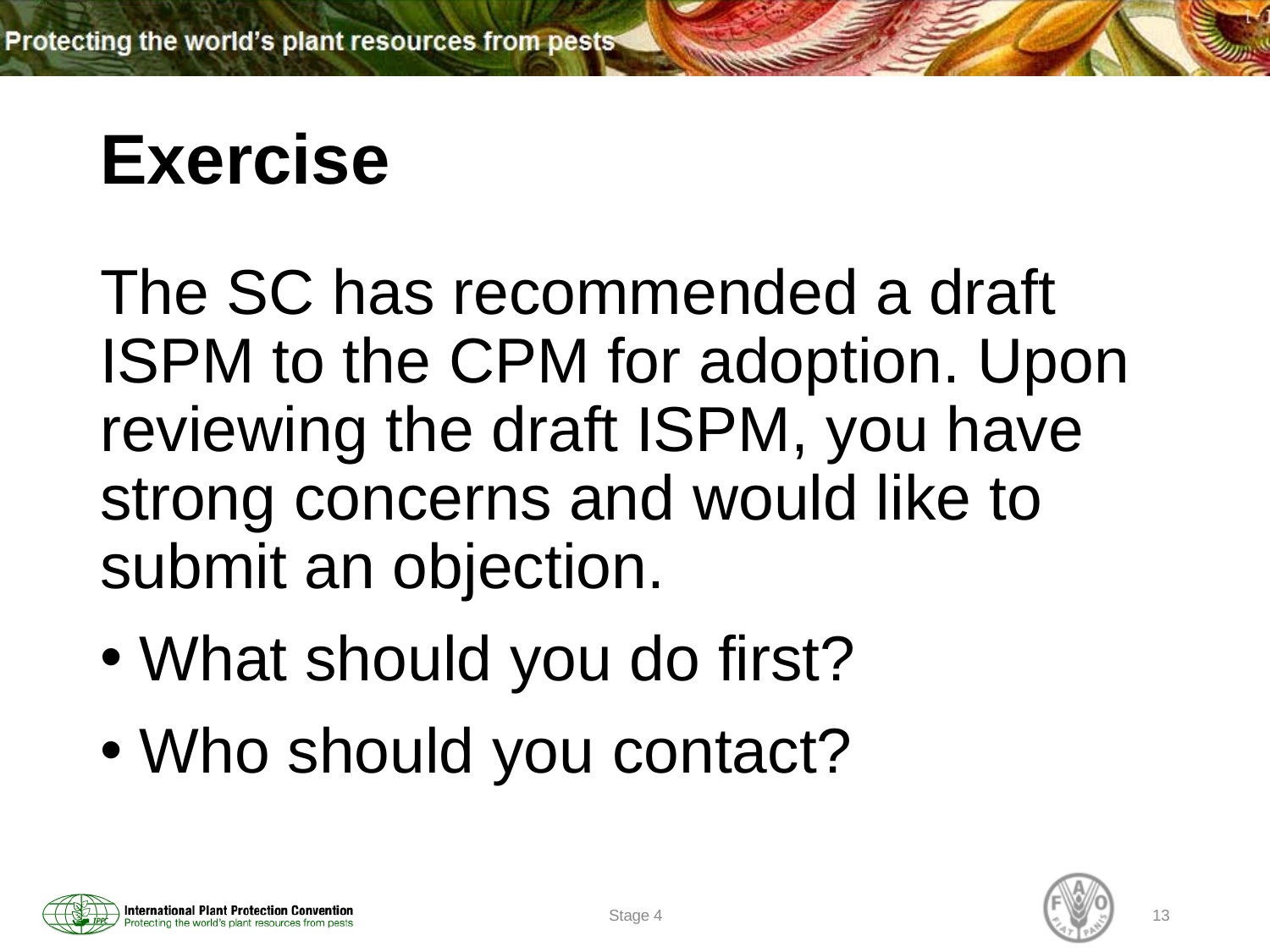

# Exercise
The SC has recommended a draft ISPM to the CPM for adoption. Upon reviewing the draft ISPM, you have strong concerns and would like to submit an objection.
What should you do first?
Who should you contact?
Stage 4
13